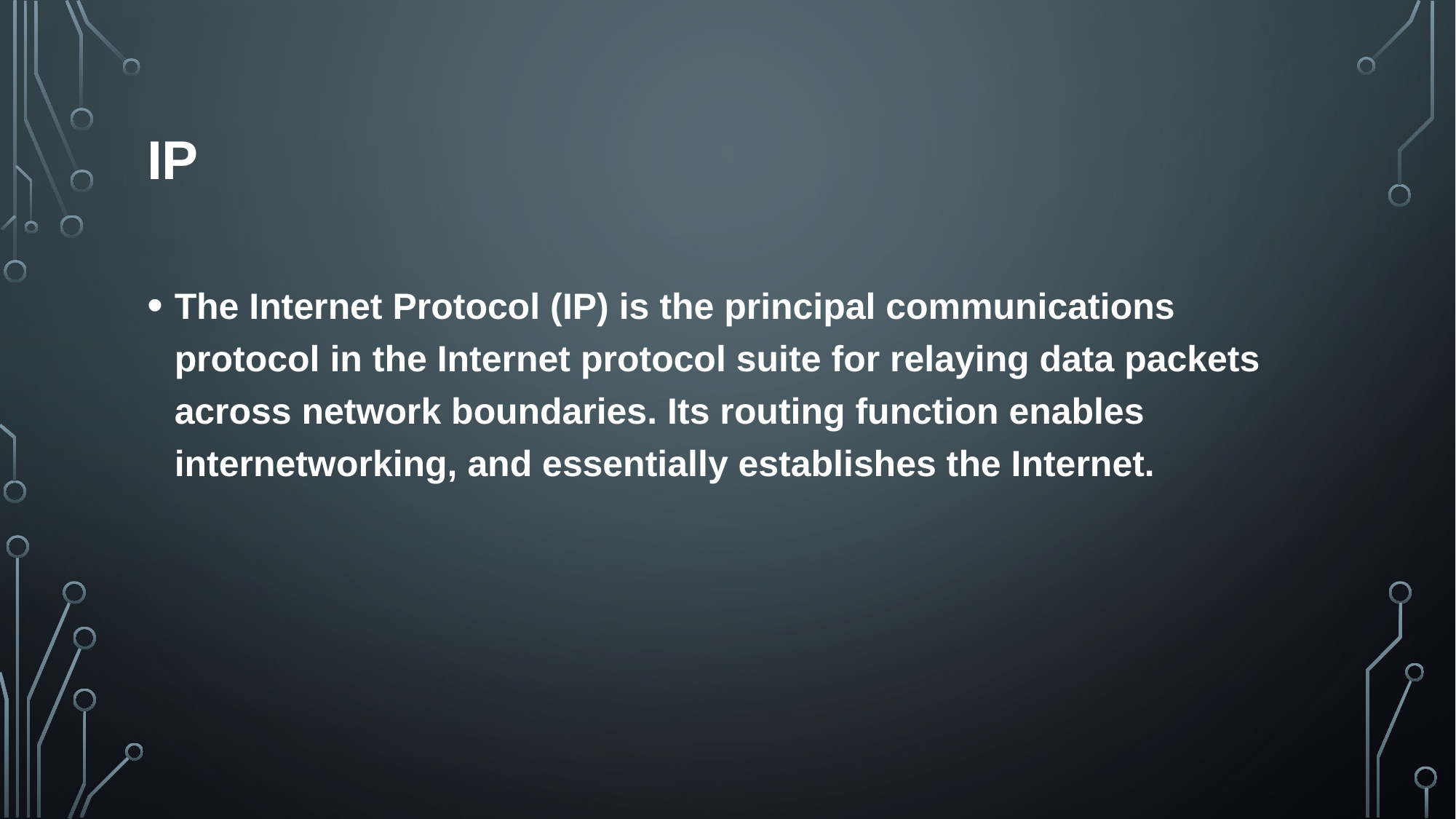

# IP
The Internet Protocol (IP) is the principal communications protocol in the Internet protocol suite for relaying data packets across network boundaries. Its routing function enables internetworking, and essentially establishes the Internet.